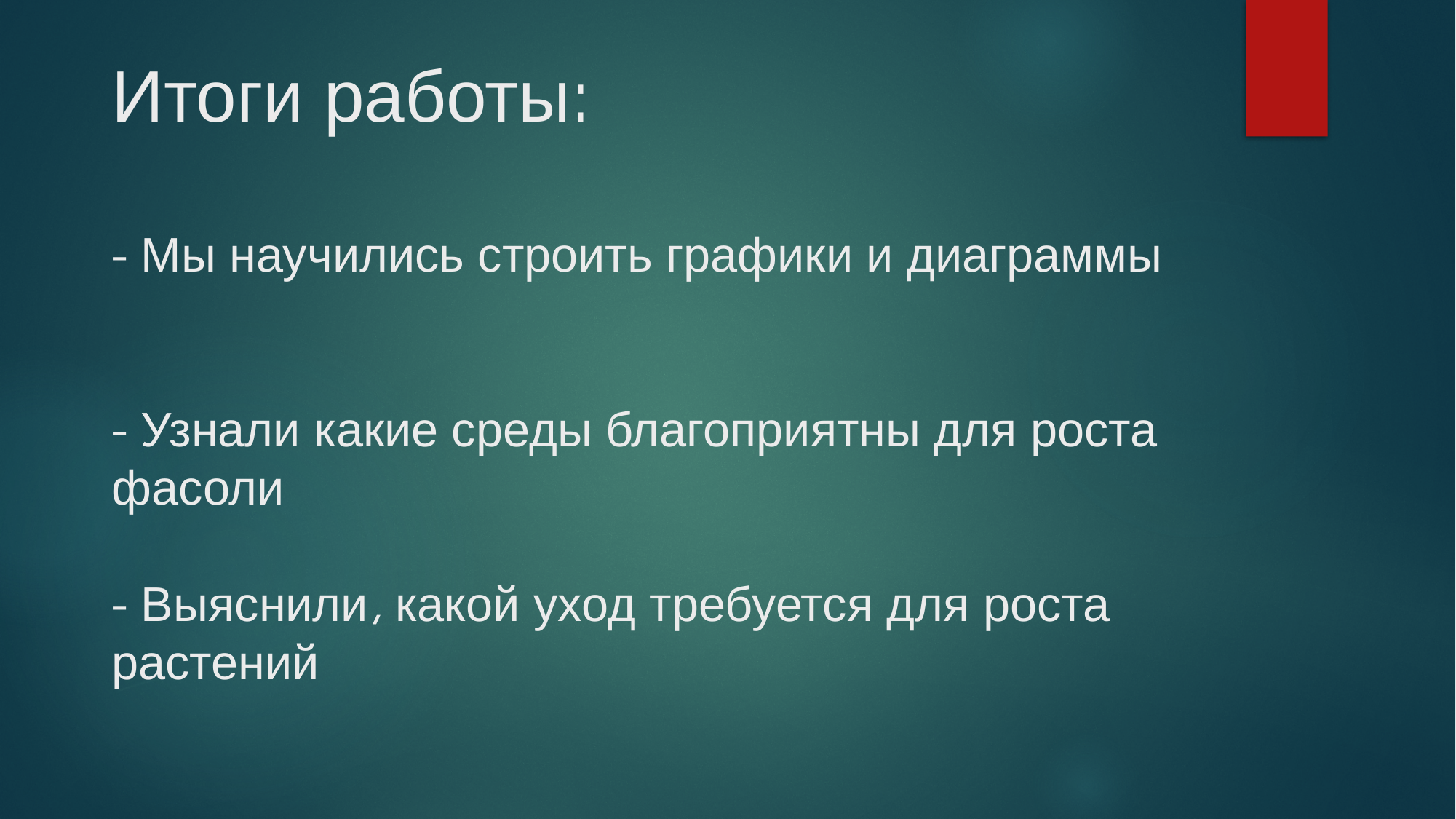

# Итоги работы: - Мы научились строить графики и диаграммы - Узнали какие среды благоприятны для роста фасоли - Выяснили, какой уход требуется для роста растений